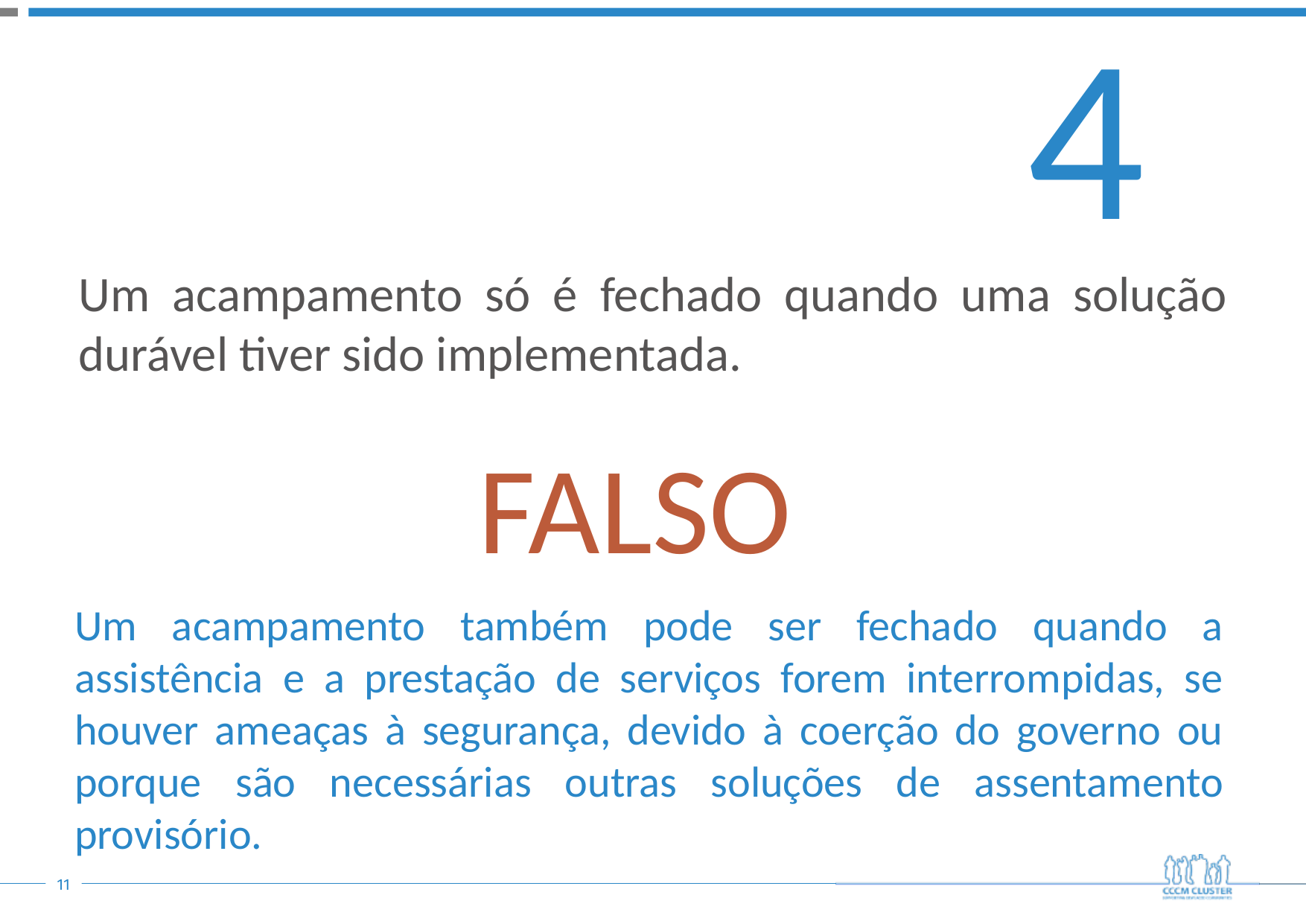

4
Um acampamento só é fechado quando uma solução durável tiver sido implementada.
FALSO
Um acampamento também pode ser fechado quando a assistência e a prestação de serviços forem interrompidas, se houver ameaças à segurança, devido à coerção do governo ou porque são necessárias outras soluções de assentamento provisório.